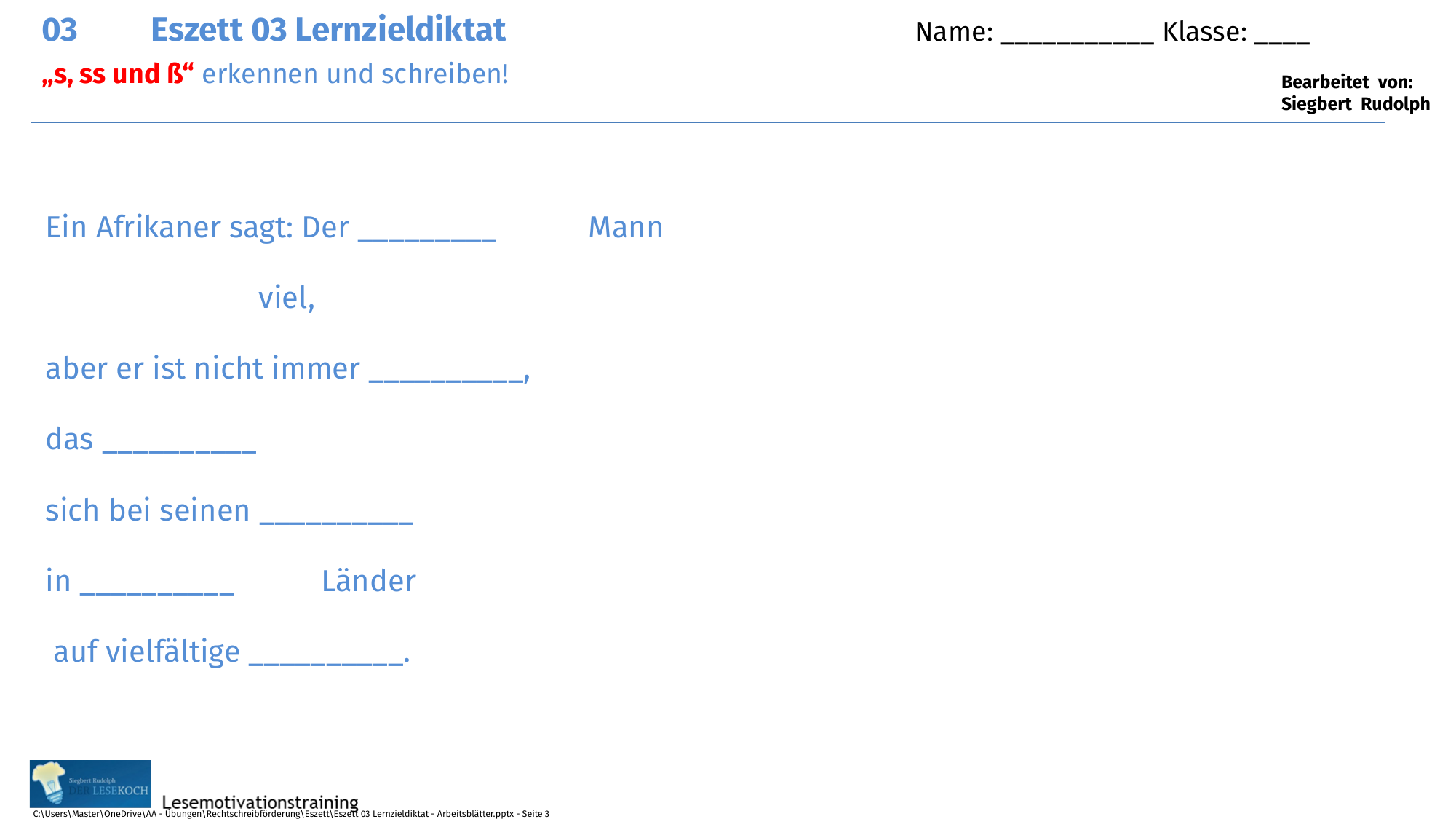

03	Eszett 03 Lernzieldiktat				Name: ___________ Klasse: ____
„s, ss und ß“ erkennen und schreiben!
Ein Afrikaner sagt: Der _________weiße Mann
_________weiß viel,
aber er ist nicht immer __________,
das __________beweist
sich bei seinen __________ __________eisen
in __________heiße Länder
auf vielfältige __________.

C:\Users\Master\OneDrive\AA - Übungen\Rechtschreibförderung\Eszett\Eszett 03 Lernzieldiktat - Arbeitsblätter.pptx - Seite 3